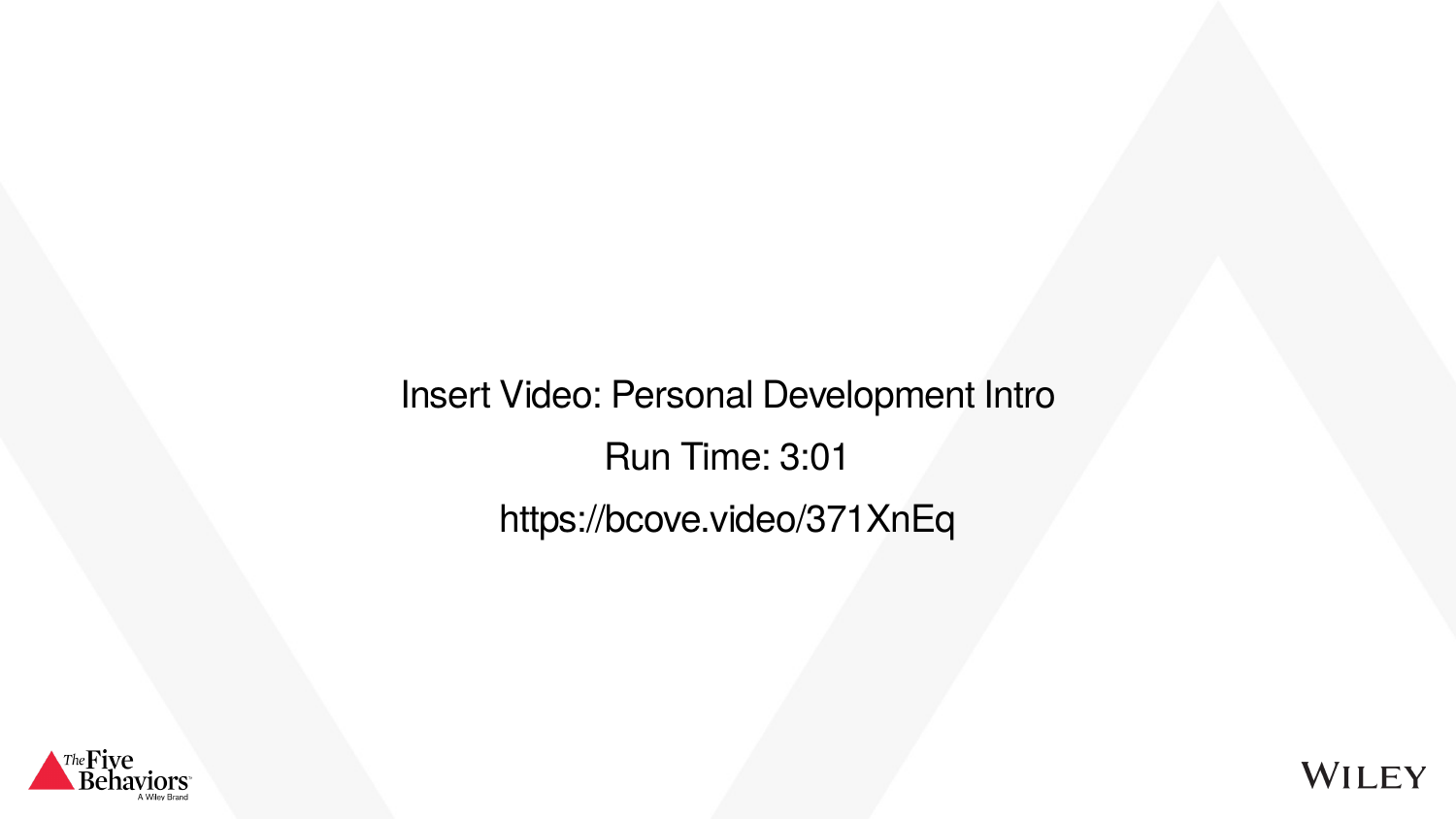

Insert Video: Personal Development Intro
Run Time: 3:01
https://bcove.video/371XnEq